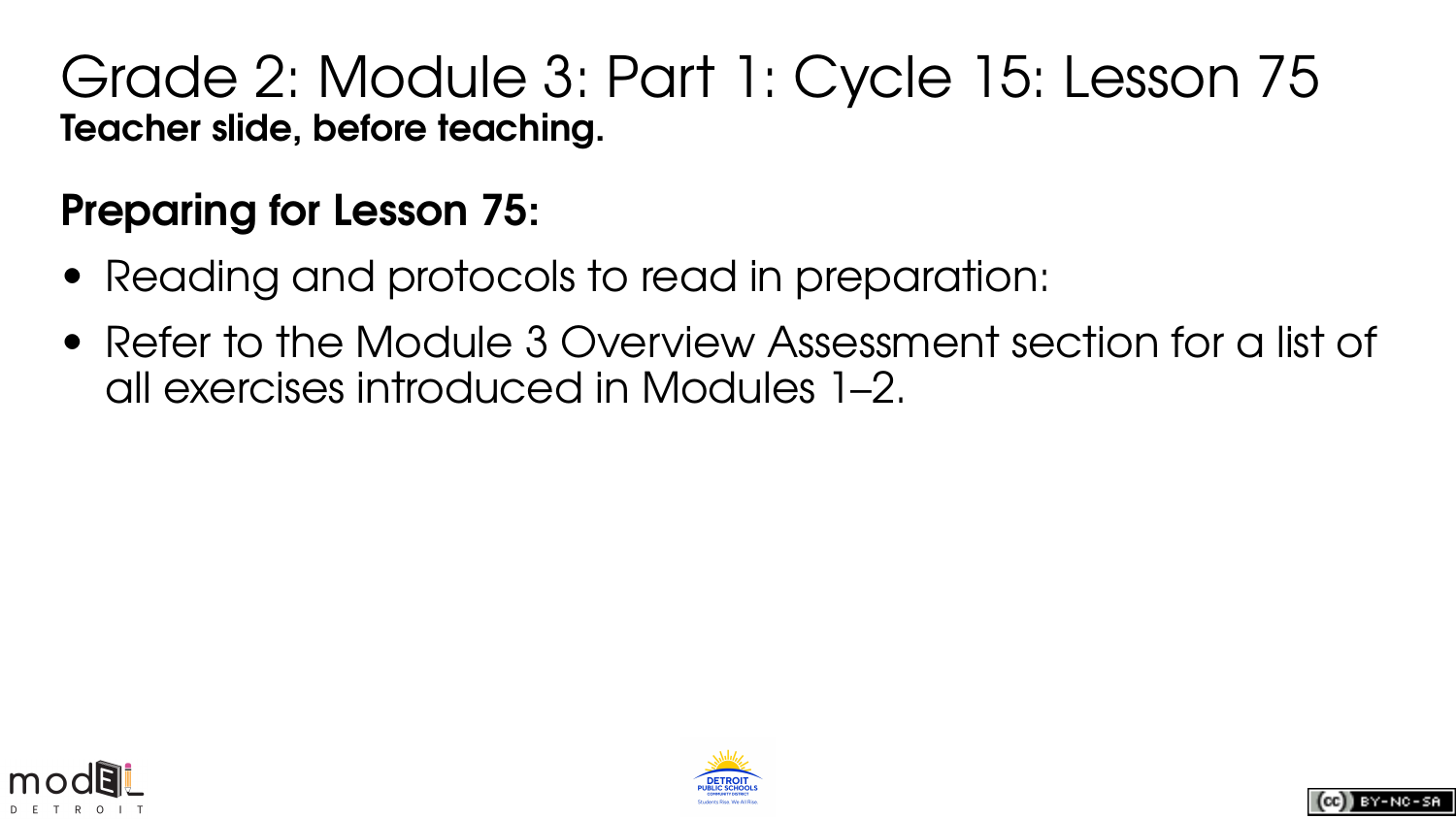

# Grade 2: Module 3: Part 1: Cycle 15: Lesson 75
Teacher slide, before teaching.
Preparing for Lesson 75:
Reading and protocols to read in preparation:
Refer to the Module 3 Overview Assessment section for a list of all exercises introduced in Modules 1–2.